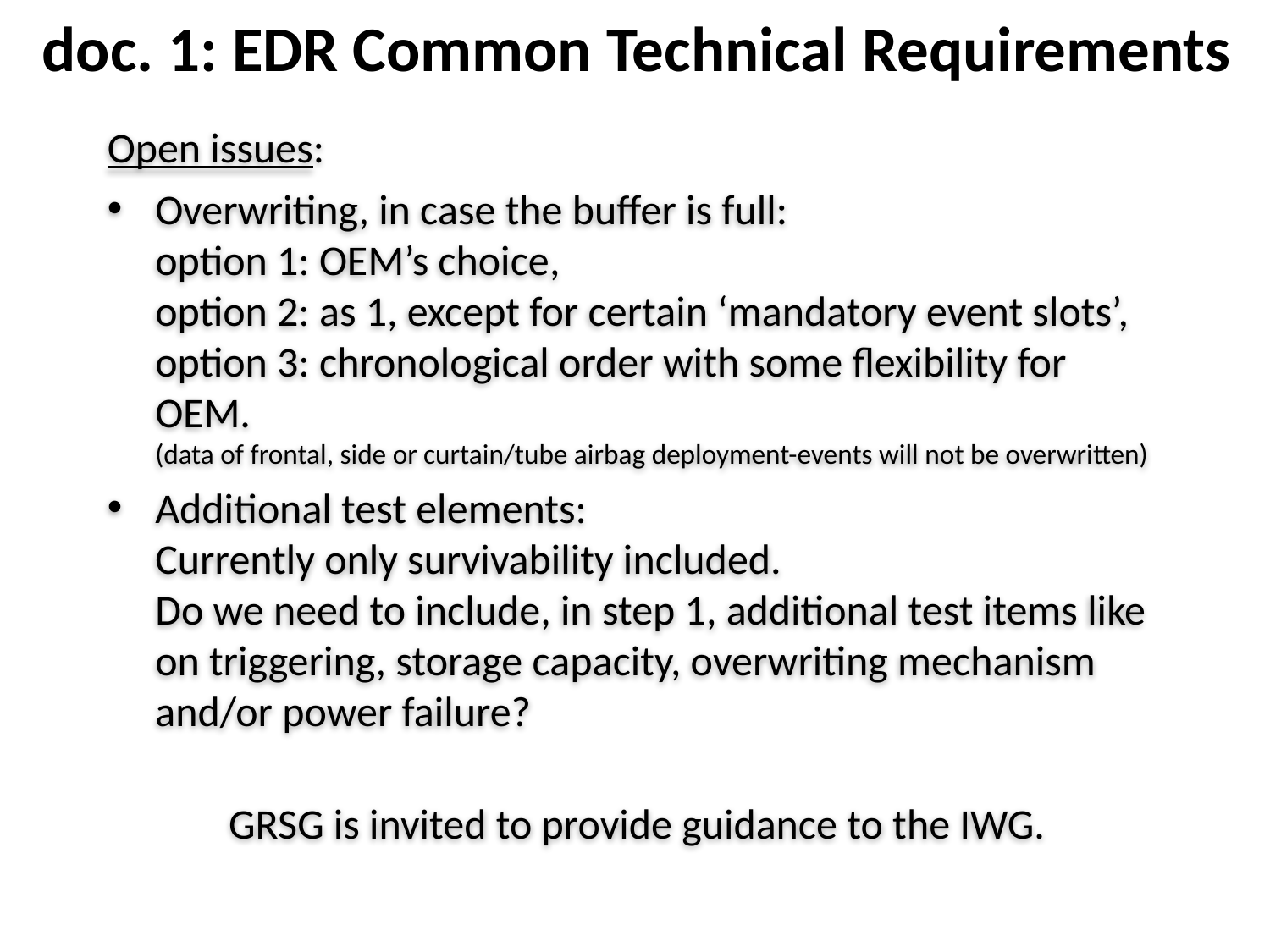

doc. 1: EDR Common Technical Requirements
Open issues:
Overwriting, in case the buffer is full:
option 1: OEM’s choice,
option 2: as 1, except for certain ‘mandatory event slots’,
option 3: chronological order with some flexibility for OEM.
(data of frontal, side or curtain/tube airbag deployment-events will not be overwritten)
Additional test elements:
Currently only survivability included.
Do we need to include, in step 1, additional test items like on triggering, storage capacity, overwriting mechanism and/or power failure?
GRSG is invited to provide guidance to the IWG.